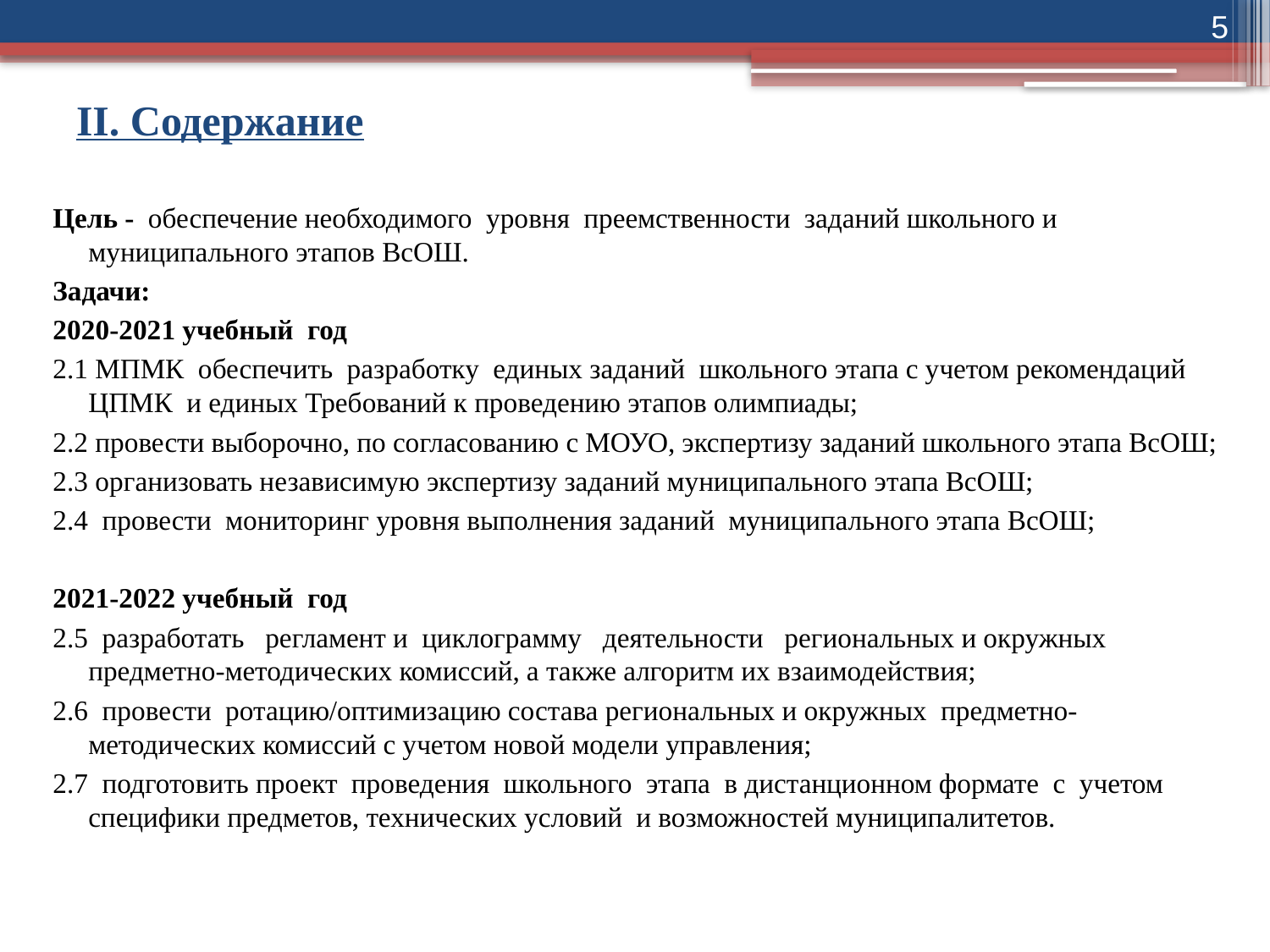

5
# II. Содержание

Цель -  обеспечение необходимого  уровня  преемственности  заданий школьного и муниципального этапов ВсОШ.
Задачи:
2020-2021 учебный  год
2.1 МПМК  обеспечить  разработку  единых заданий  школьного этапа с учетом рекомендаций ЦПМК  и единых Требований к проведению этапов олимпиады;
2.2 провести выборочно, по согласованию с МОУО, экспертизу заданий школьного этапа ВсОШ;
2.3 организовать независимую экспертизу заданий муниципального этапа ВсОШ;
2.4  провести  мониторинг уровня выполнения заданий  муниципального этапа ВсОШ;

2021-2022 учебный  год
2.5  разработать   регламент и  циклограмму   деятельности   региональных и окружных  предметно-методических комиссий, а также алгоритм их взаимодействия;
2.6  провести  ротацию/оптимизацию состава региональных и окружных  предметно-методических комиссий с учетом новой модели управления;
2.7  подготовить проект  проведения  школьного  этапа  в дистанционном формате  с  учетом специфики предметов, технических условий  и возможностей муниципалитетов.